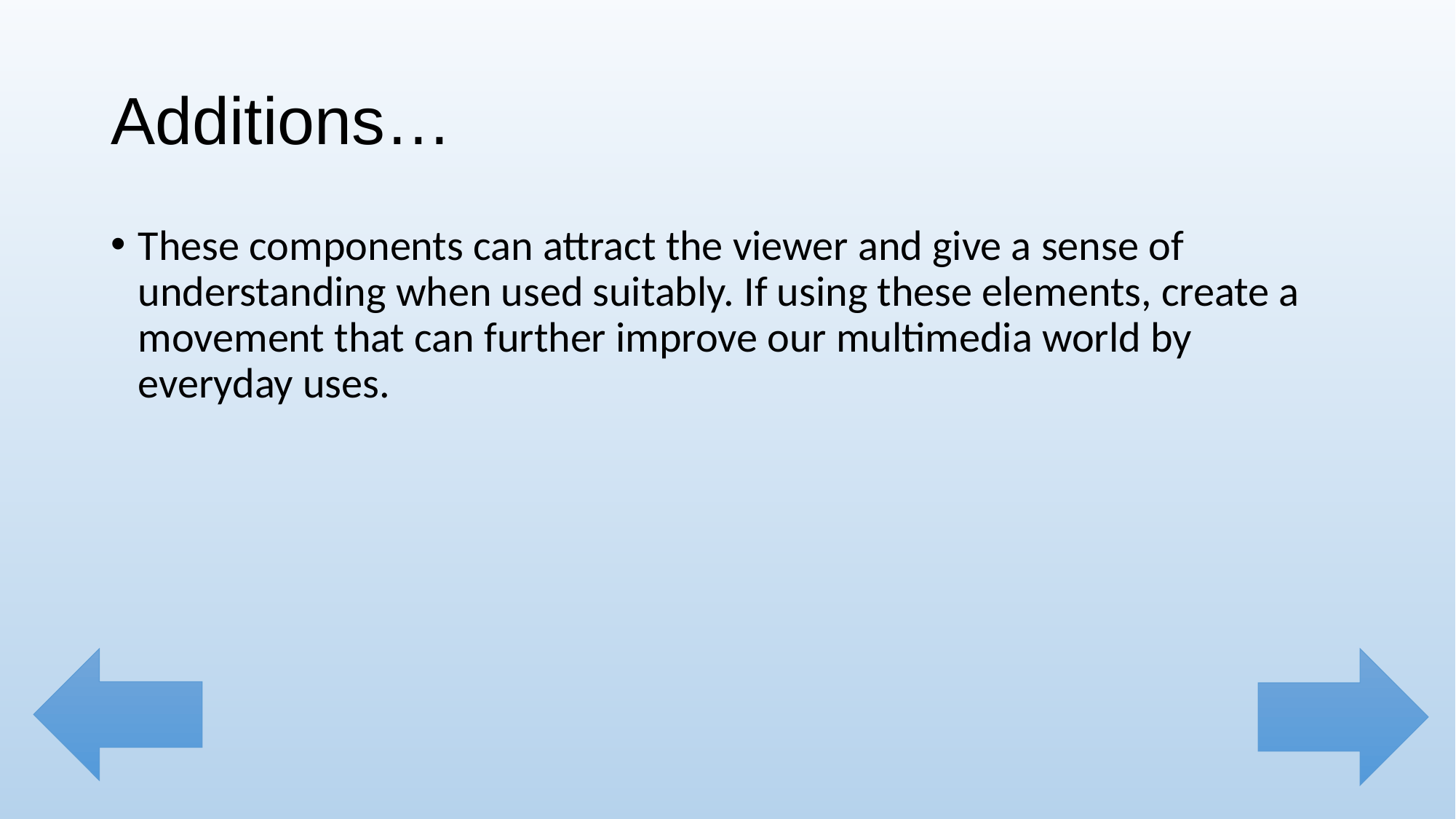

# Additions…
These components can attract the viewer and give a sense of understanding when used suitably. If using these elements, create a movement that can further improve our multimedia world by everyday uses.